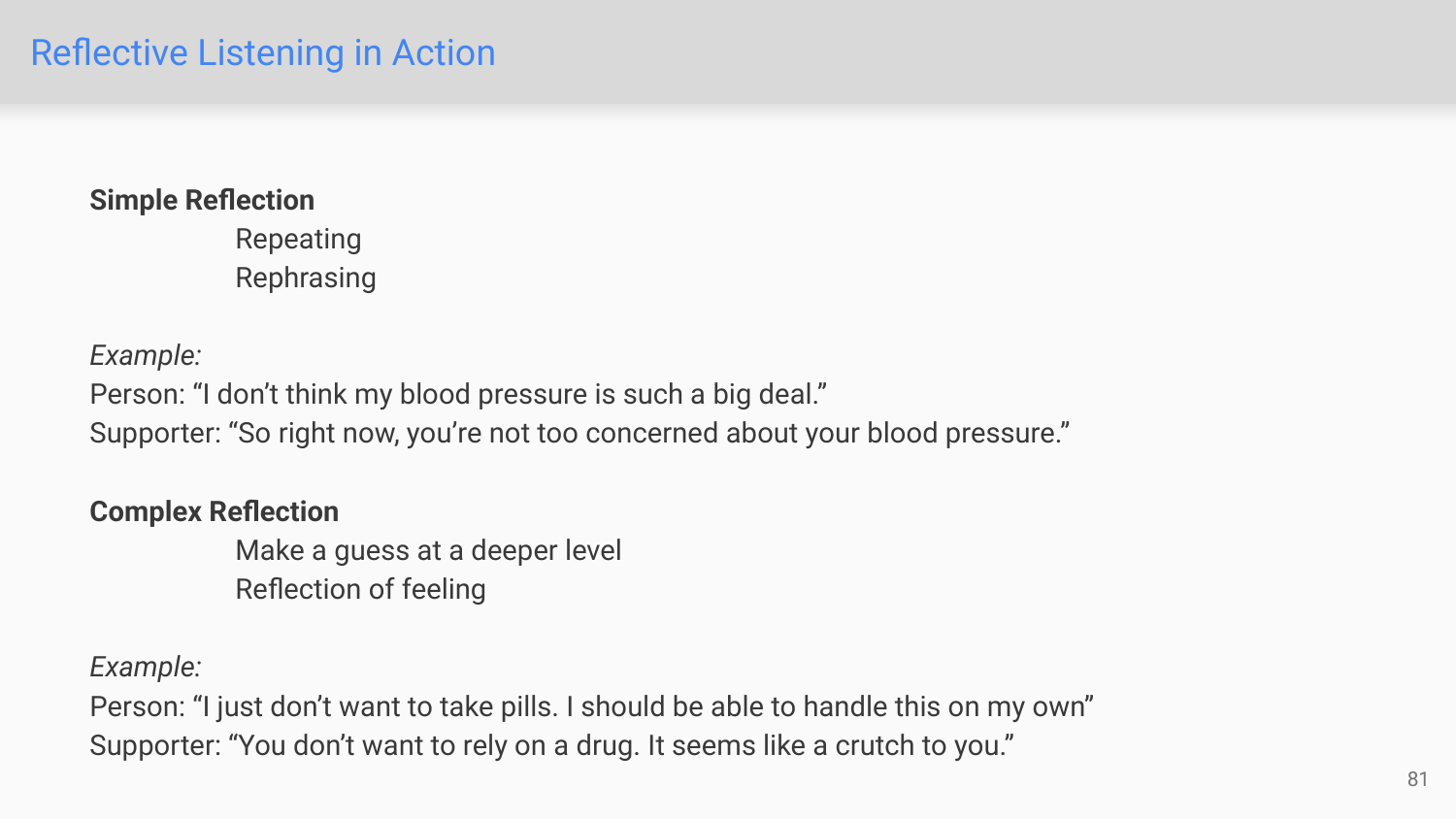

# Reflective Listening in Action
Simple Reflection
	Repeating
	Rephrasing

Example:
Person: “I don’t think my blood pressure is such a big deal.”
Supporter: “So right now, you’re not too concerned about your blood pressure.”

Complex Reflection
	Make a guess at a deeper level
	Reflection of feeling

Example:
Person: “I just don’t want to take pills. I should be able to handle this on my own”
Supporter: “You don’t want to rely on a drug. It seems like a crutch to you.”
81